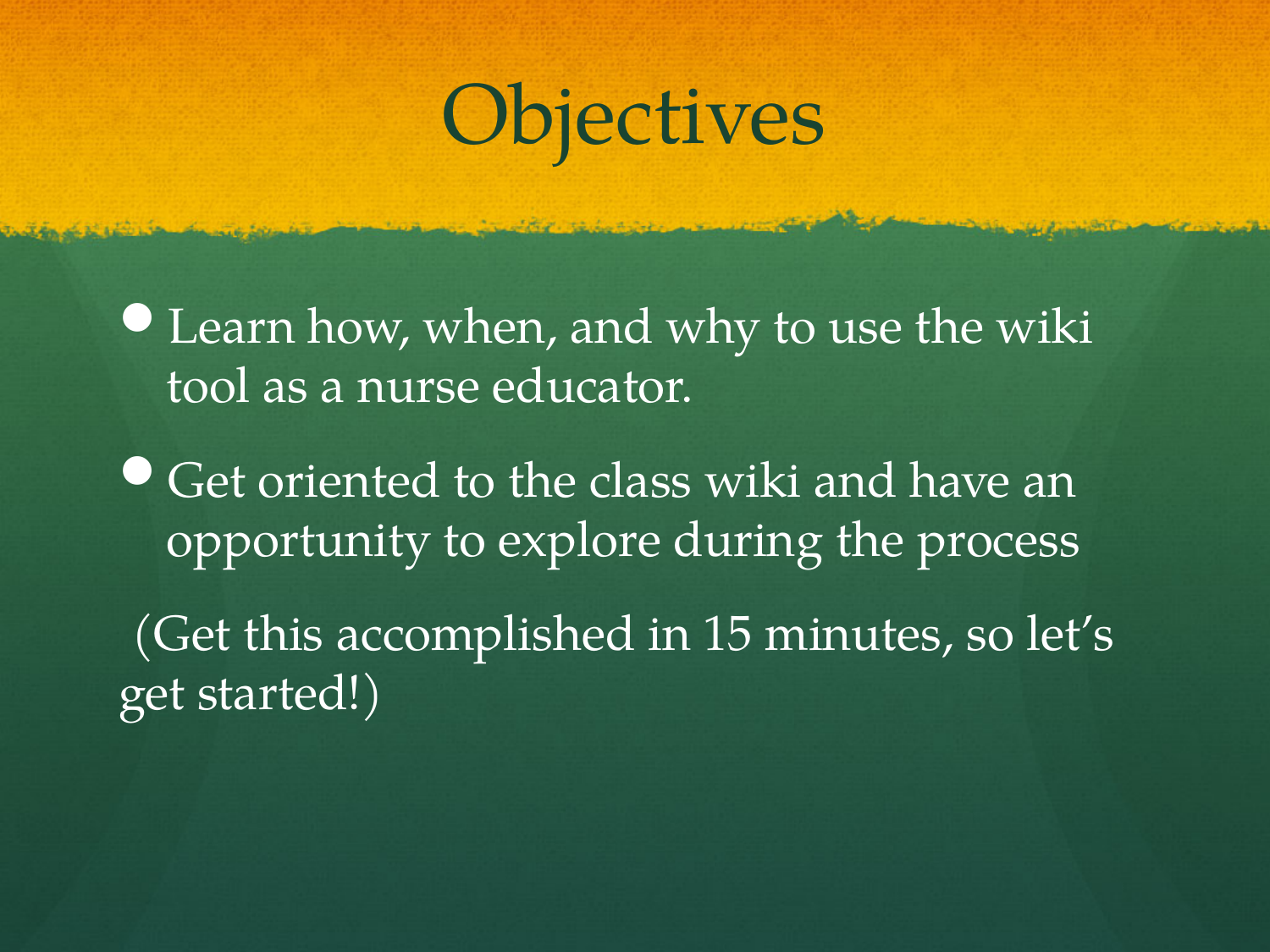

# Objectives
Learn how, when, and why to use the wiki tool as a nurse educator.
Get oriented to the class wiki and have an opportunity to explore during the process
 (Get this accomplished in 15 minutes, so let’s get started!)